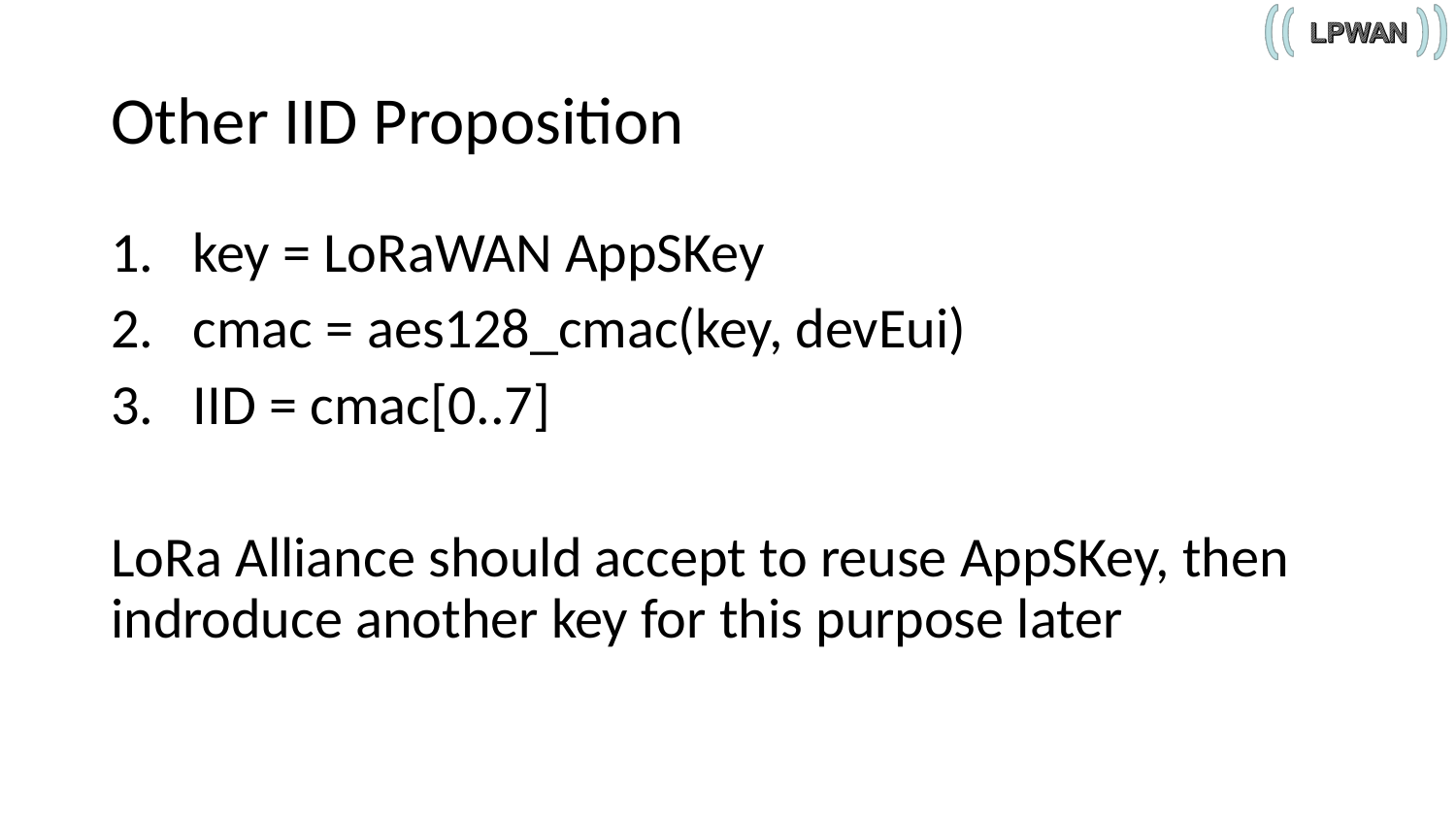

# Other IID Proposition
key = LoRaWAN AppSKey
cmac = aes128_cmac(key, devEui)
IID = cmac[0..7]

LoRa Alliance should accept to reuse AppSKey, then indroduce another key for this purpose later